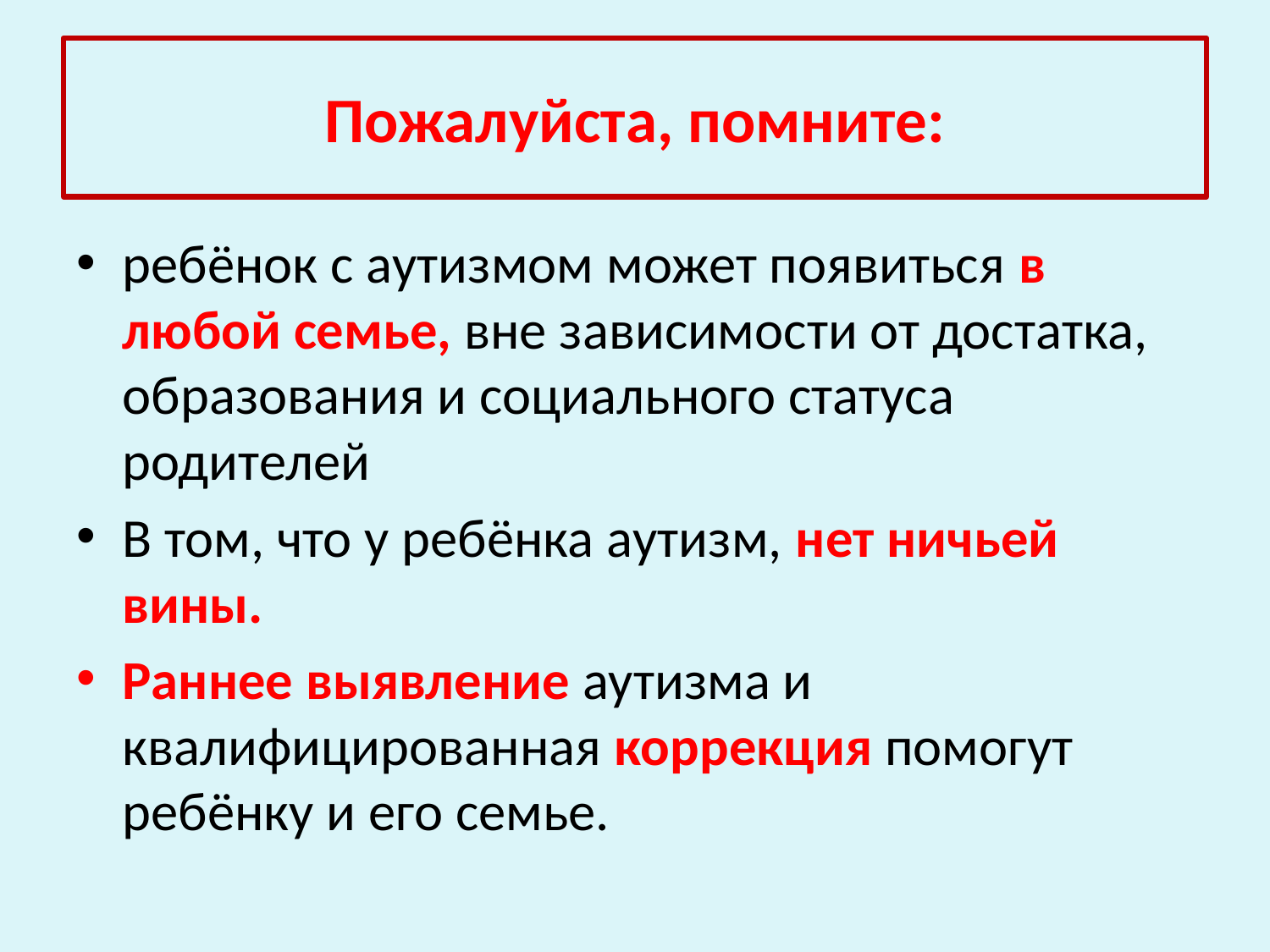

# Пожалуйста, помните:
ребёнок с аутизмом может появиться в любой семье, вне зависимости от достатка, образования и социального статуса родителей
В том, что у ребёнка аутизм, нет ничьей вины.
Раннее выявление аутизма и квалифицированная коррекция помогут ребёнку и его семье.